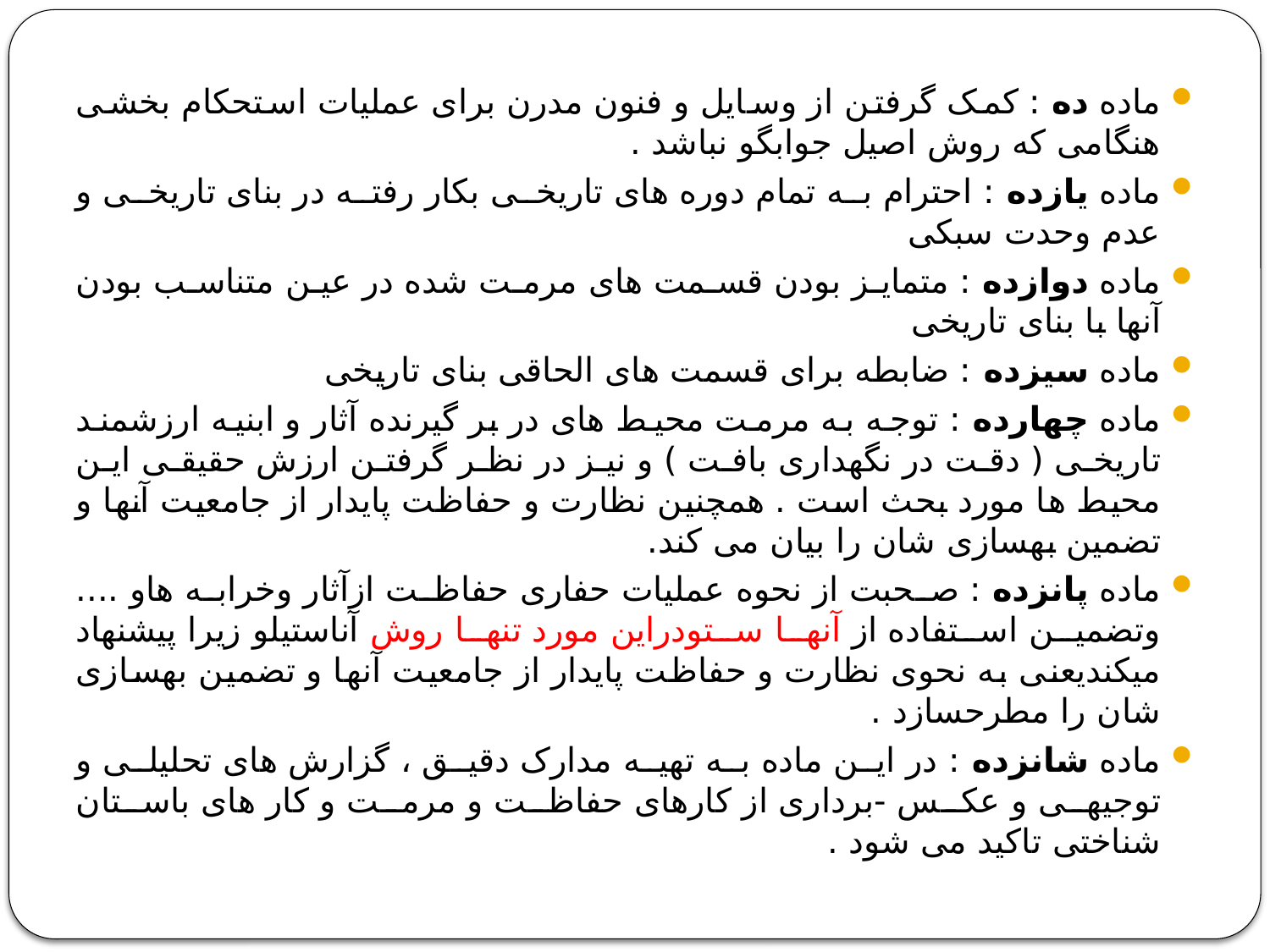

ماده ده : کمک گرفتن از وسایل و فنون مدرن برای عملیات استحکام بخشی هنگامی که روش اصیل جوابگو نباشد .
ماده یازده : احترام به تمام دوره های تاریخی بکار رفته در بنای تاریخی و عدم وحدت سبکی
ماده دوازده : متمایز بودن قسمت های مرمت شده در عین متناسب بودن آنها با بنای تاریخی
ماده سیزده : ضابطه برای قسمت های الحاقی بنای تاریخی
ماده چهارده : توجه به مرمت محیط های در بر گیرنده آثار و ابنیه ارزشمند تاریخی ( دقت در نگهداری بافت ) و نیز در نظر گرفتن ارزش حقیقی این محیط ها مورد بحث است . همچنین نظارت و حفاظت پایدار از جامعیت آنها و تضمین بهسازی شان را بیان می کند.
ماده پانزده : صحبت از نحوه عملیات حفاری حفاظت ازآثار وخرابه هاو .... وتضمین استفاده از آنها ستودراین مورد تنها روش آناستیلو زیرا پیشنهاد میکندیعنی به نحوی نظارت و حفاظت پایدار از جامعیت آنها و تضمین بهسازی شان را مطرحسازد .
ماده شانزده : در این ماده به تهیه مدارک دقیق ، گزارش های تحلیلی و توجیهی و عکس -برداری از کارهای حفاظت و مرمت و کار های باستان شناختی تاکید می شود .